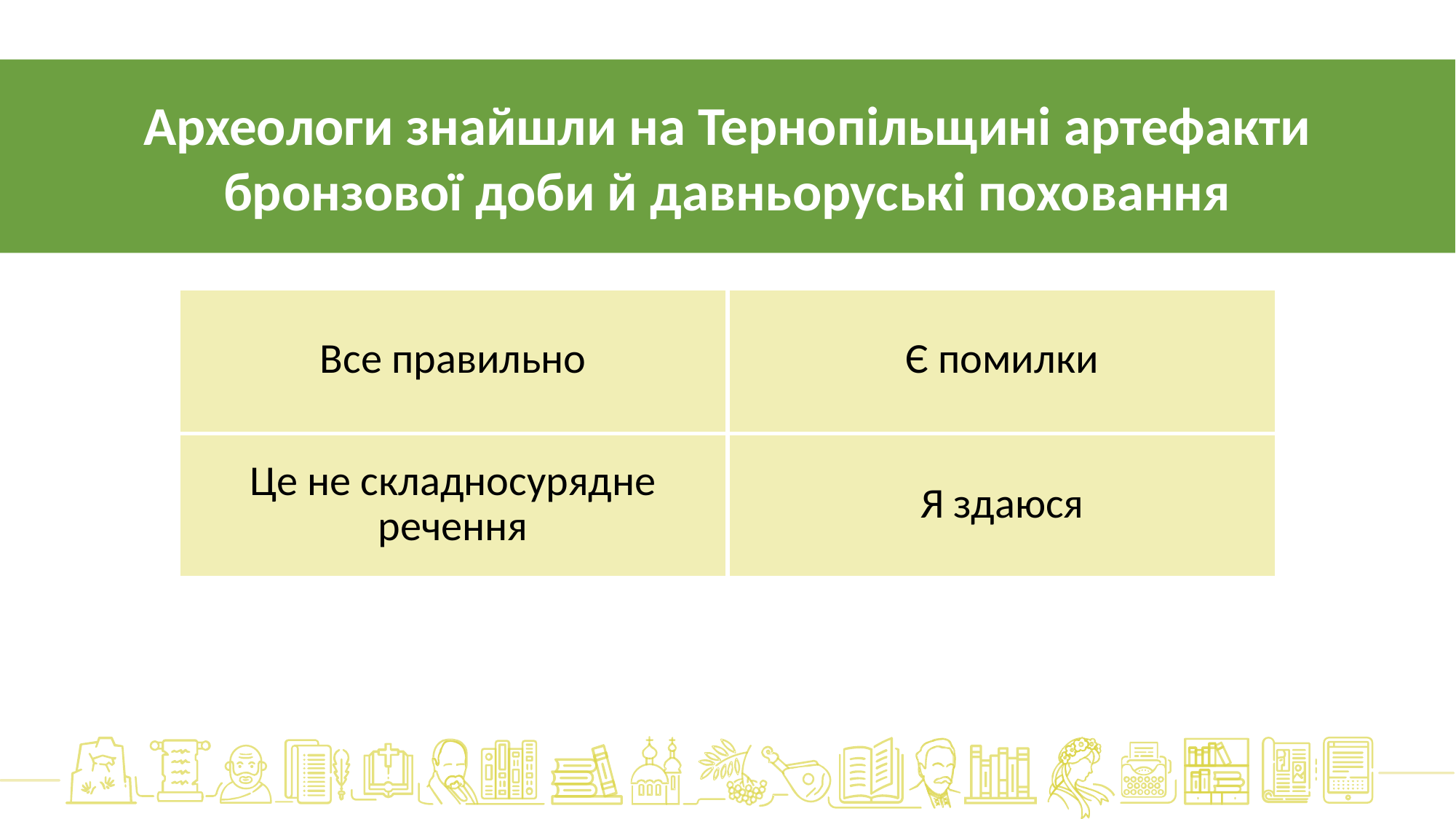

Археологи знайшли на Тернопільщині артефакти бронзової доби й давньоруські поховання
| Все правильно | Є помилки |
| --- | --- |
| Це не складносурядне речення | Я здаюся |